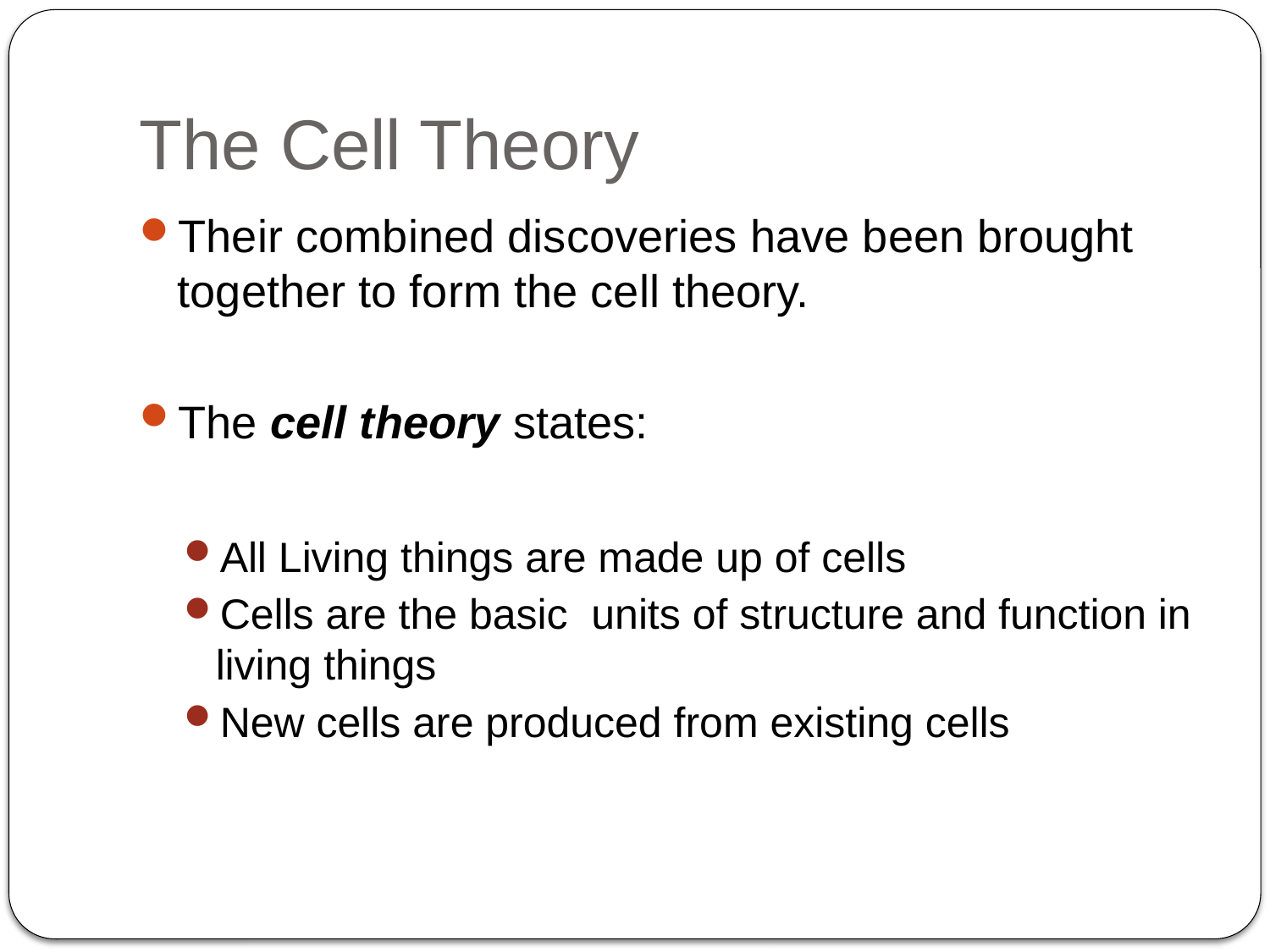

# The Cell Theory
Their combined discoveries have been brought together to form the cell theory.

The cell theory states:

All Living things are made up of cells
Cells are the basic  units of structure and function in living things
New cells are produced from existing cells